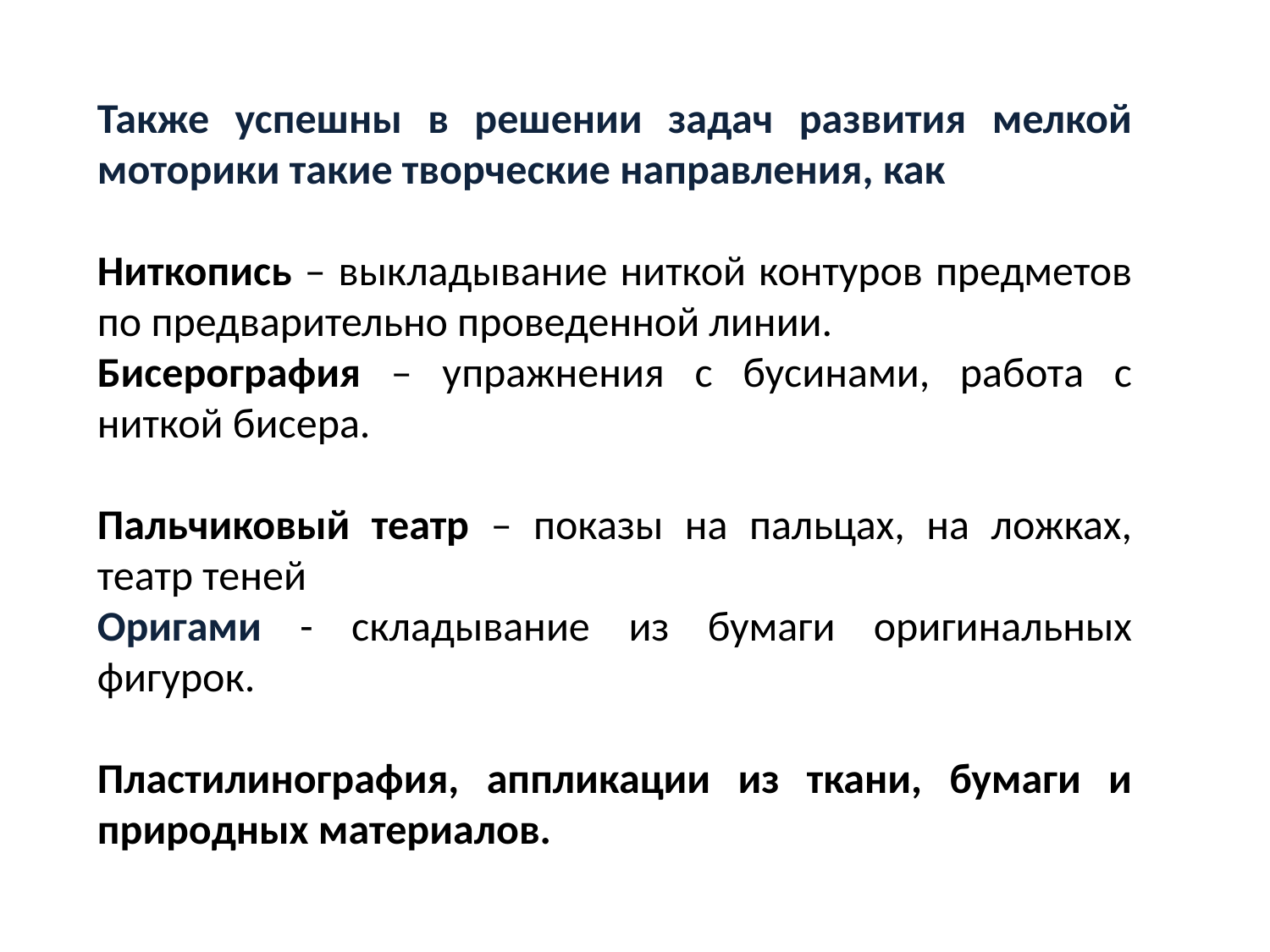

Также успешны в решении задач развития мелкой моторики такие творческие направления, как

Ниткопись – выкладывание ниткой контуров предметов по предварительно проведенной линии.
Бисерография – упражнения с бусинами, работа с ниткой бисера.

Пальчиковый театр – показы на пальцах, на ложках, театр теней
Оригами - складывание из бумаги оригинальных фигурок.

Пластилинография, аппликации из ткани, бумаги и природных материалов.